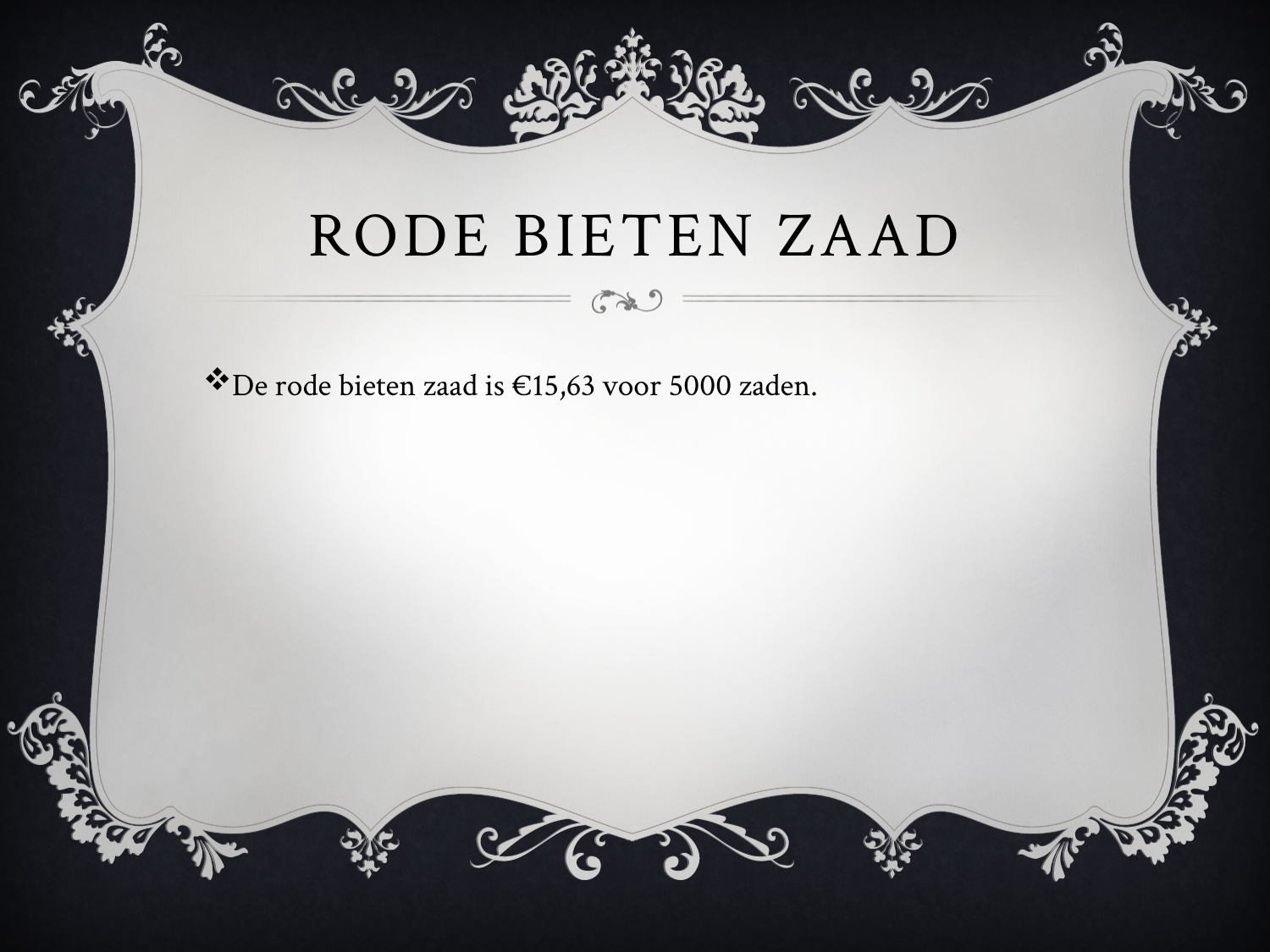

# Rode bieten zaad
De rode bieten zaad is €15,63 voor 5000 zaden.